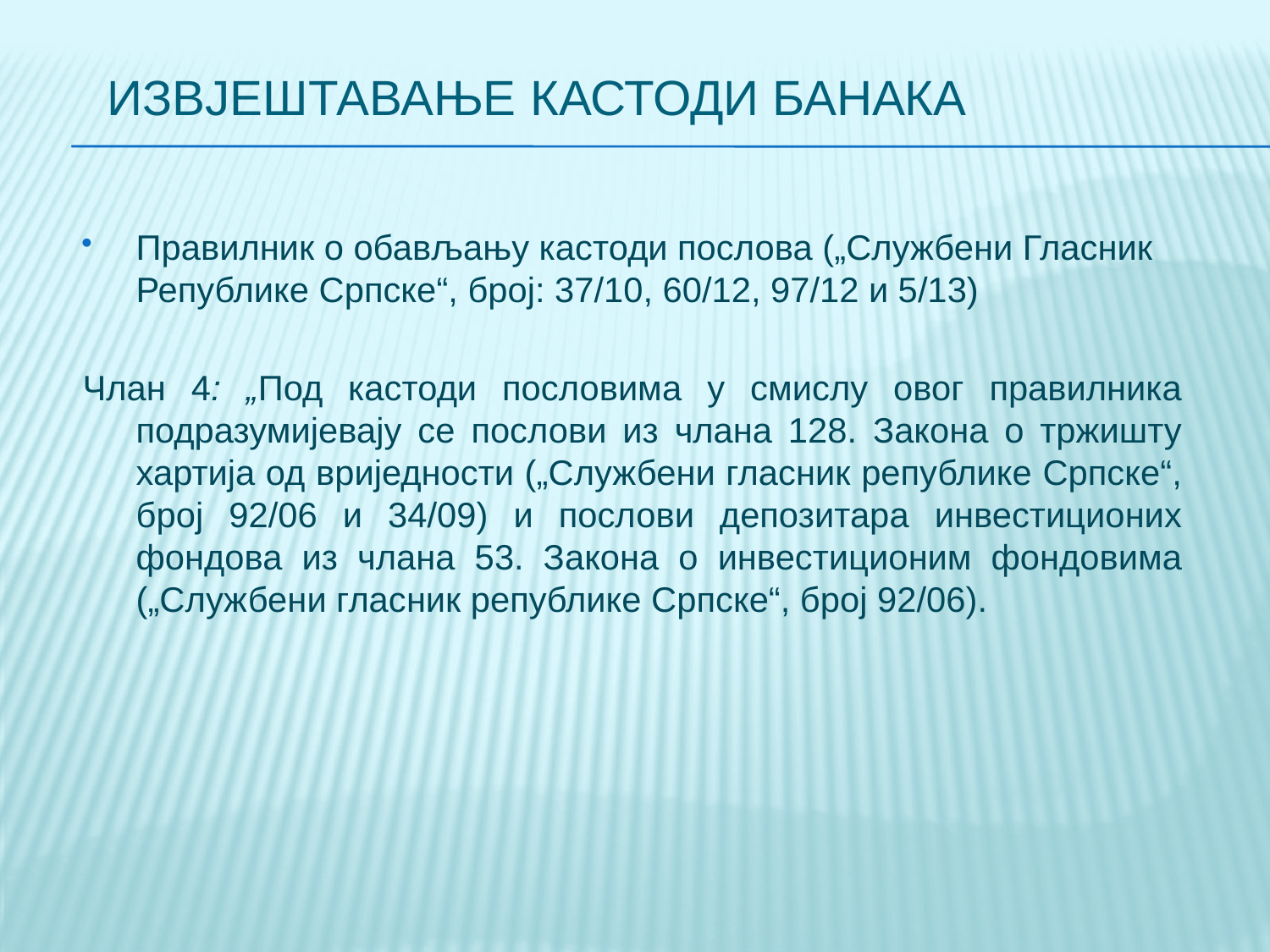

# Извјештавање кастоди банака
Правилник о обављању кастоди послова („Службени Гласник Републике Српске“, број: 37/10, 60/12, 97/12 и 5/13)

Члан 4: „Под кастоди пословима у смислу овог правилника подразумијевају се послови из члана 128. Закона о тржишту хартија од вриједности („Службени гласник републике Српске“, број 92/06 и 34/09) и послови депозитара инвестиционих фондова из члана 53. Закона о инвестиционим фондовима („Службени гласник републике Српске“, број 92/06).